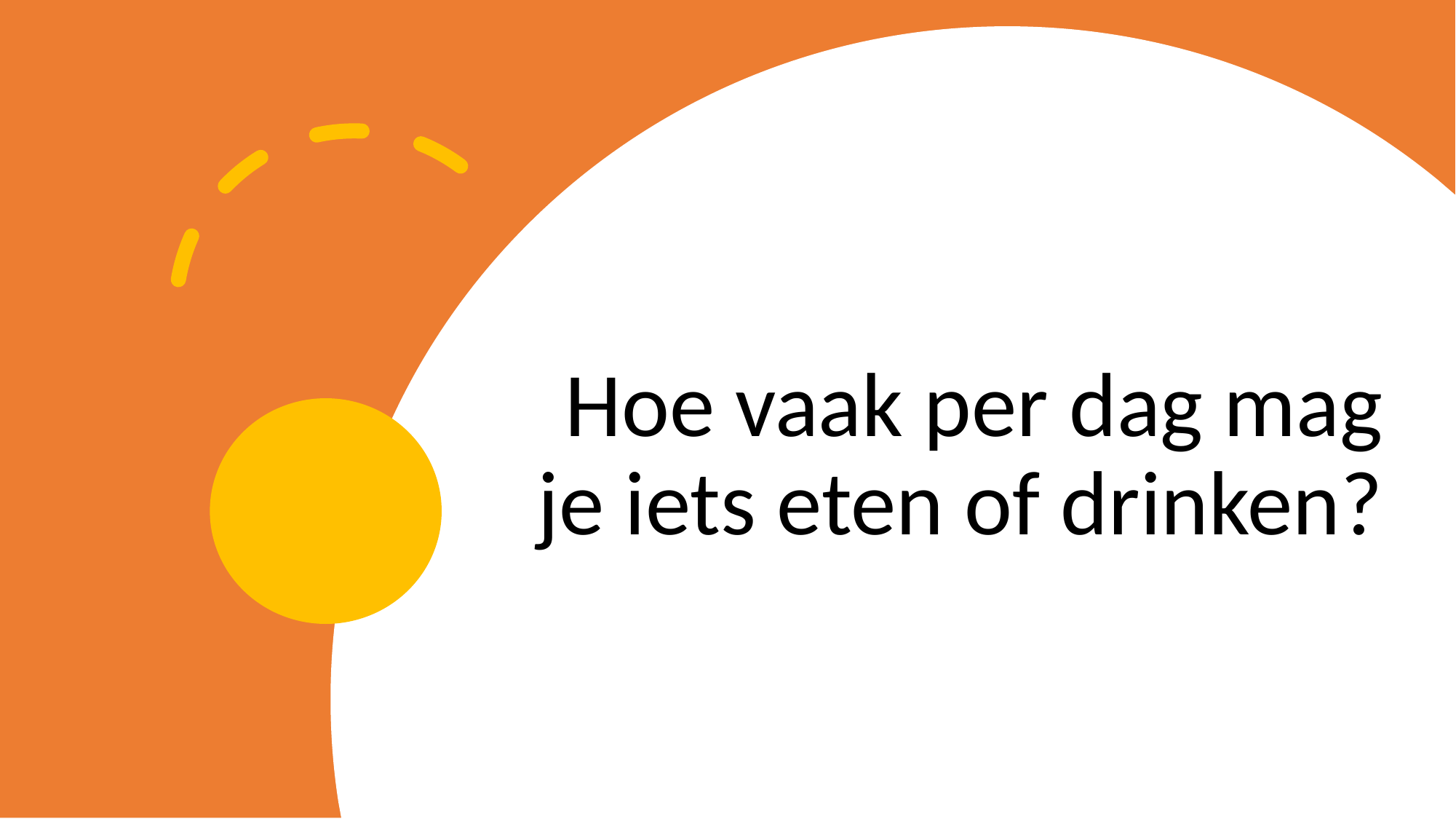

# Hoe vaak per dag mag je iets eten of drinken?